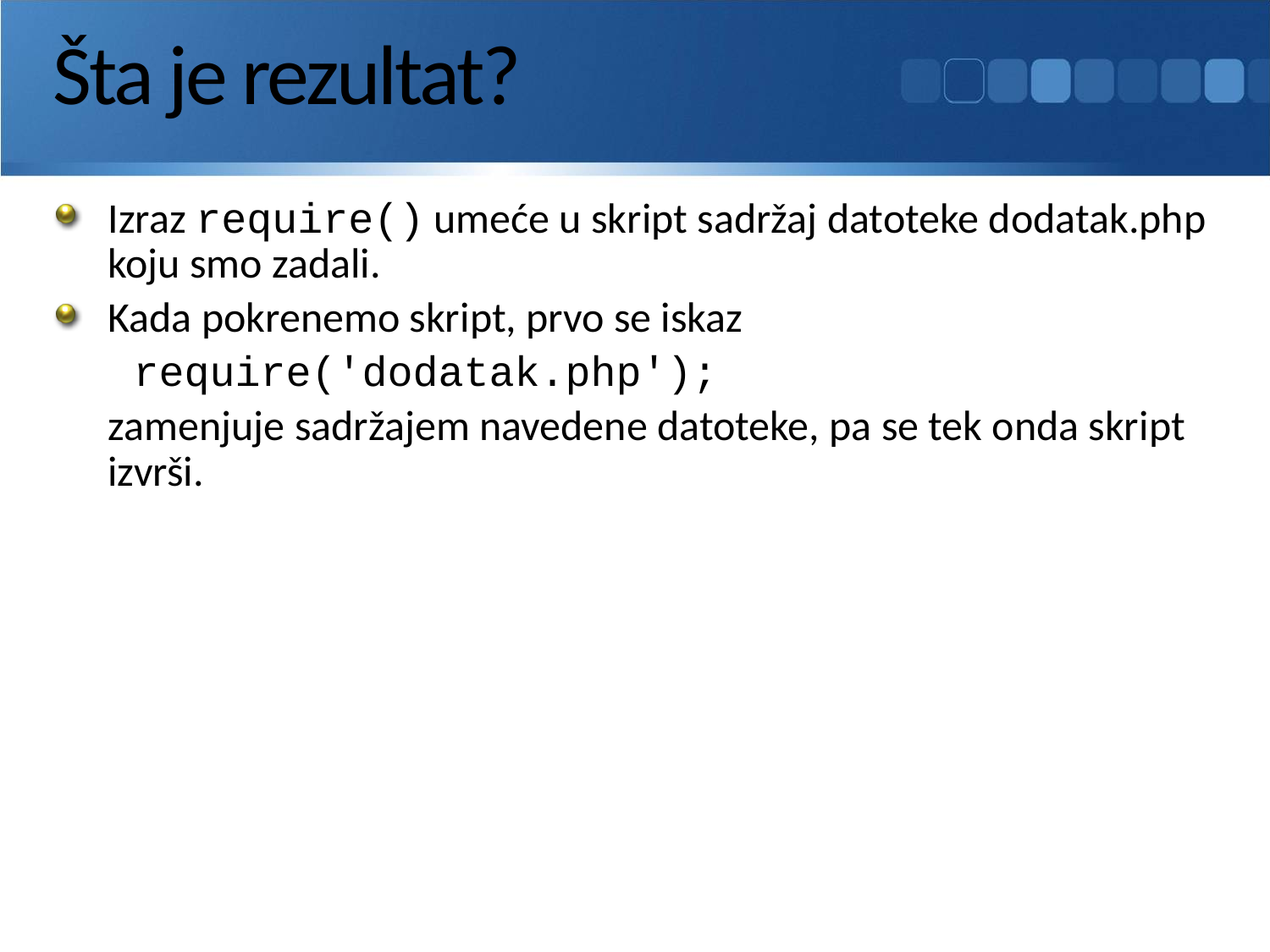

# Šta je rezultat?
Izraz require() umeće u skript sadržaj datoteke dodatak.php koju smo zadali.
Kada pokrenemo skript, prvo se iskaz
	 require('dodatak.php');
	zamenjuje sadržajem navedene datoteke, pa se tek onda skript izvrši.
175